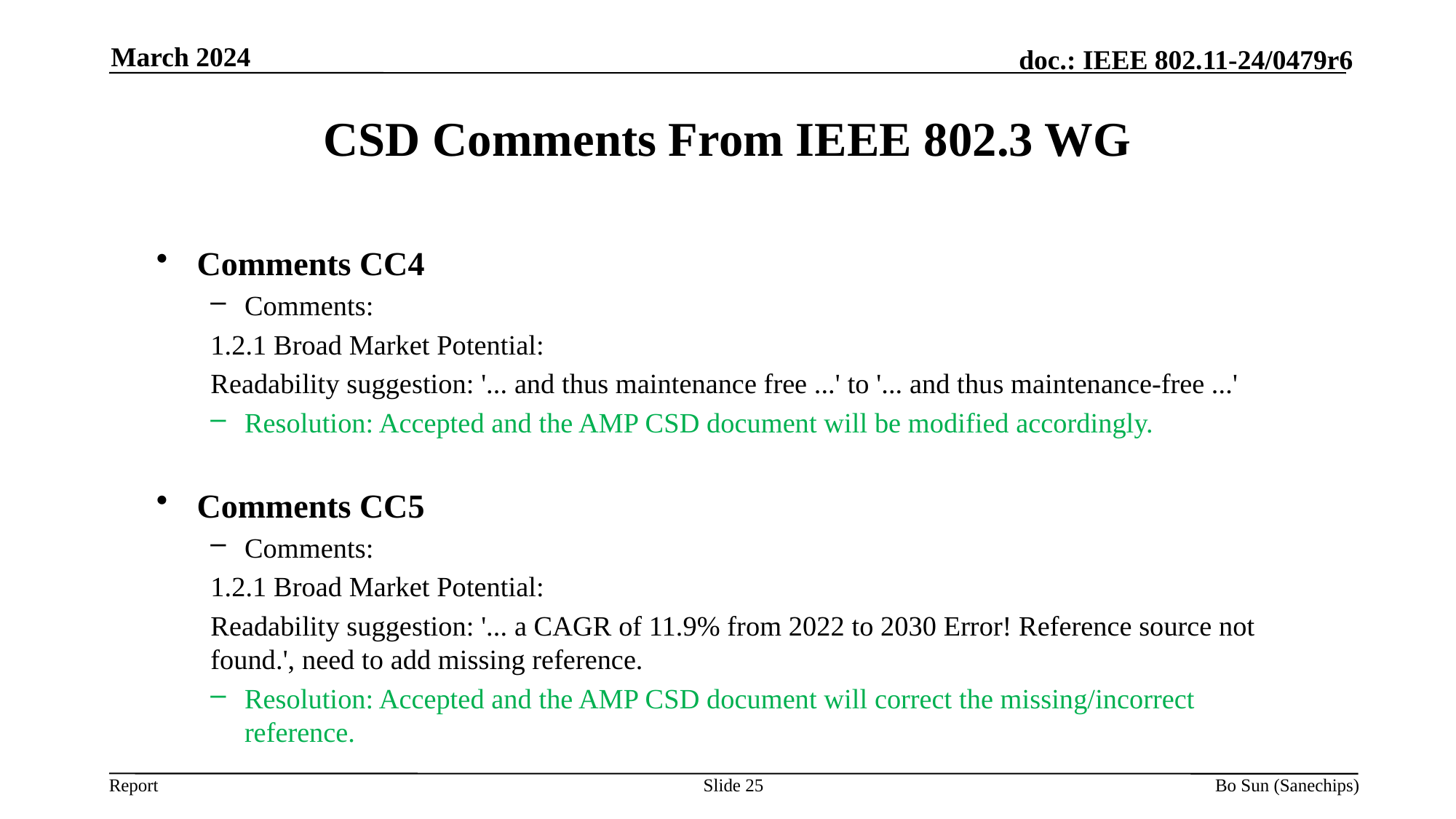

March 2024
CSD Comments From IEEE 802.3 WG
Comments CC4
Comments:
1.2.1 Broad Market Potential:
Readability suggestion: '... and thus maintenance free ...' to '... and thus maintenance-free ...'
Resolution: Accepted and the AMP CSD document will be modified accordingly.

Comments CC5
Comments:
1.2.1 Broad Market Potential:
Readability suggestion: '... a CAGR of 11.9% from 2022 to 2030 Error! Reference source not found.', need to add missing reference.
Resolution: Accepted and the AMP CSD document will correct the missing/incorrect reference.

Slide 25
Bo Sun (Sanechips)